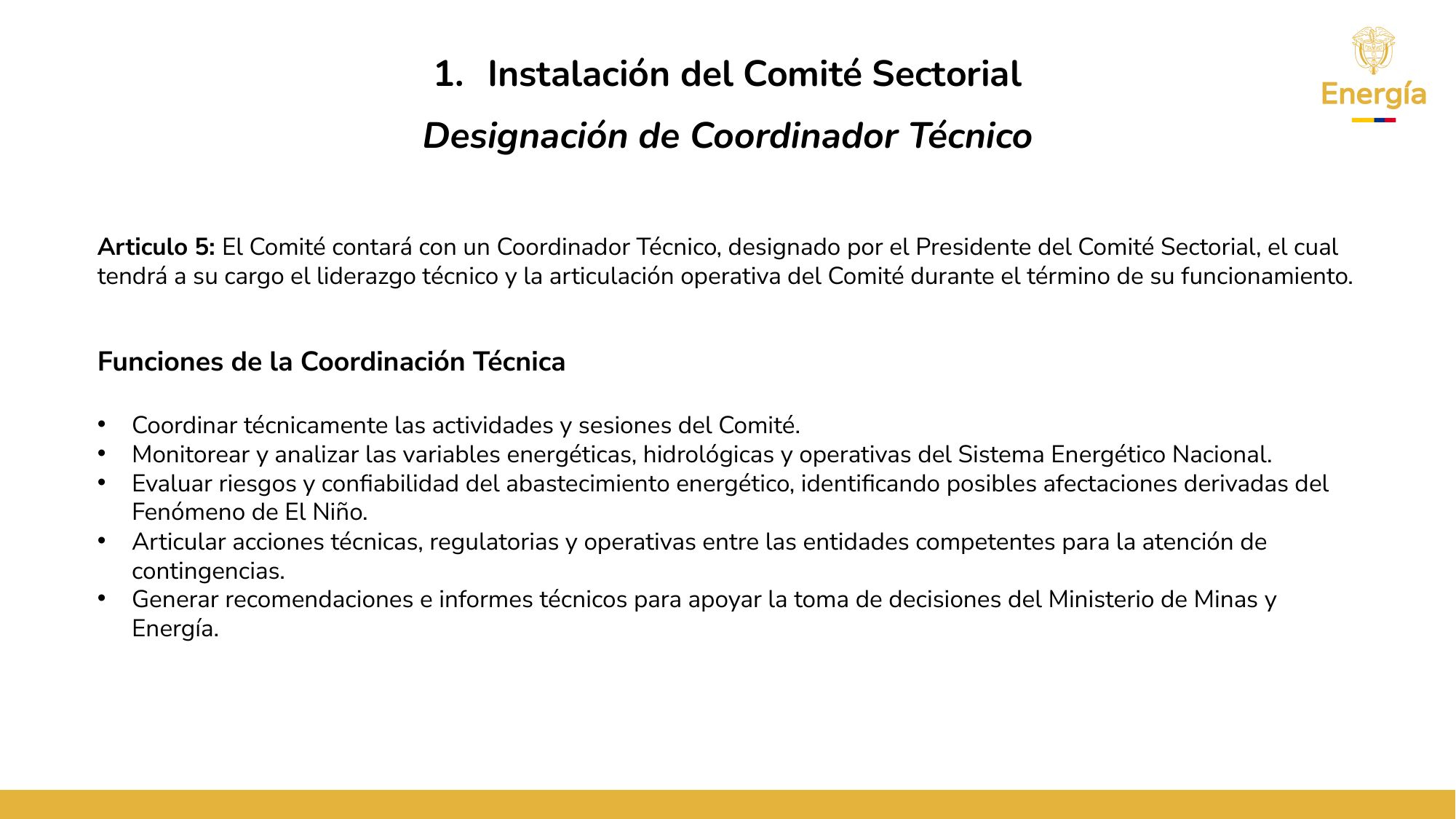

Instalación del Comité Sectorial

Designación de Coordinador Técnico
Articulo 5: El Comité contará con un Coordinador Técnico, designado por el Presidente del Comité Sectorial, el cual tendrá a su cargo el liderazgo técnico y la articulación operativa del Comité durante el término de su funcionamiento.
Funciones de la Coordinación Técnica

Coordinar técnicamente las actividades y sesiones del Comité.
Monitorear y analizar las variables energéticas, hidrológicas y operativas del Sistema Energético Nacional.
Evaluar riesgos y confiabilidad del abastecimiento energético, identificando posibles afectaciones derivadas del Fenómeno de El Niño.
Articular acciones técnicas, regulatorias y operativas entre las entidades competentes para la atención de contingencias.
Generar recomendaciones e informes técnicos para apoyar la toma de decisiones del Ministerio de Minas y Energía.